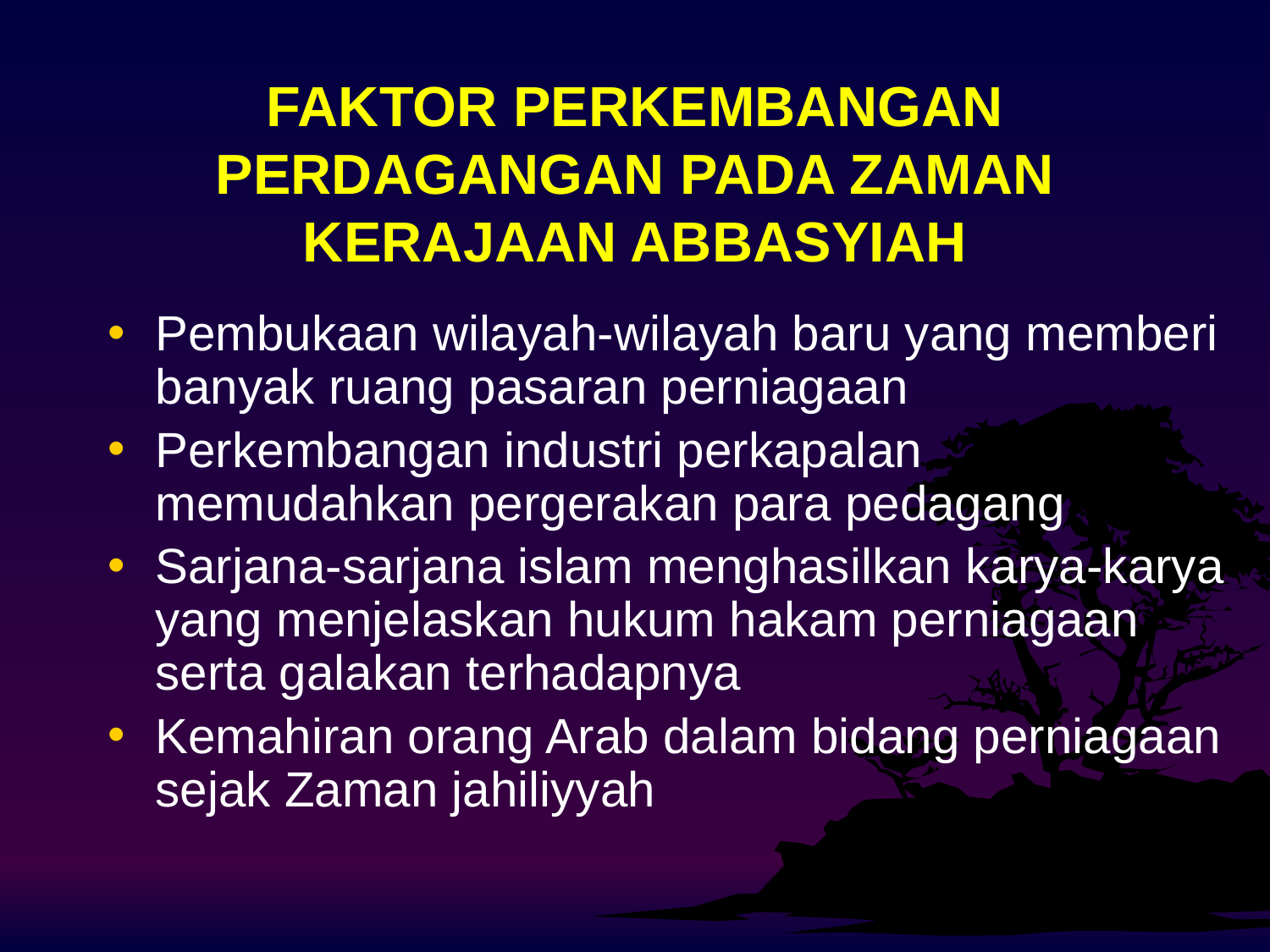

# FAKTOR PERKEMBANGAN PERDAGANGAN PADA ZAMAN KERAJAAN ABBASYIAH

Pembukaan wilayah-wilayah baru yang memberi banyak ruang pasaran perniagaan
Perkembangan industri perkapalan memudahkan pergerakan para pedagang
Sarjana-sarjana islam menghasilkan karya-karya yang menjelaskan hukum hakam perniagaan serta galakan terhadapnya
Kemahiran orang Arab dalam bidang perniagaan sejak Zaman jahiliyyah